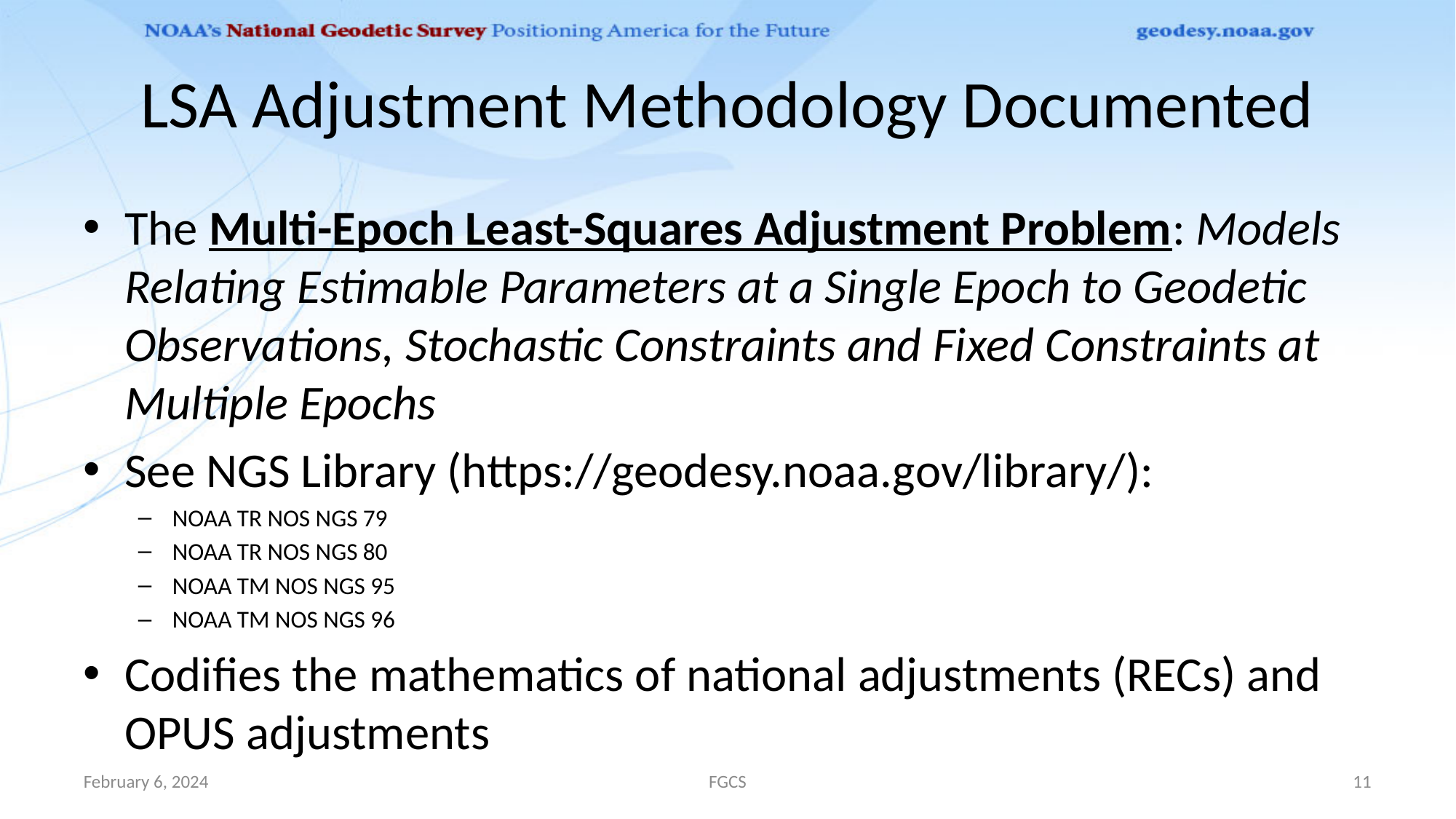

# LSA Adjustment Methodology Documented
The Multi-Epoch Least-Squares Adjustment Problem: Models Relating Estimable Parameters at a Single Epoch to Geodetic Observations, Stochastic Constraints and Fixed Constraints at Multiple Epochs
See NGS Library (https://geodesy.noaa.gov/library/):
NOAA TR NOS NGS 79
NOAA TR NOS NGS 80
NOAA TM NOS NGS 95
NOAA TM NOS NGS 96
Codifies the mathematics of national adjustments (RECs) and OPUS adjustments
February 6, 2024
FGCS
11